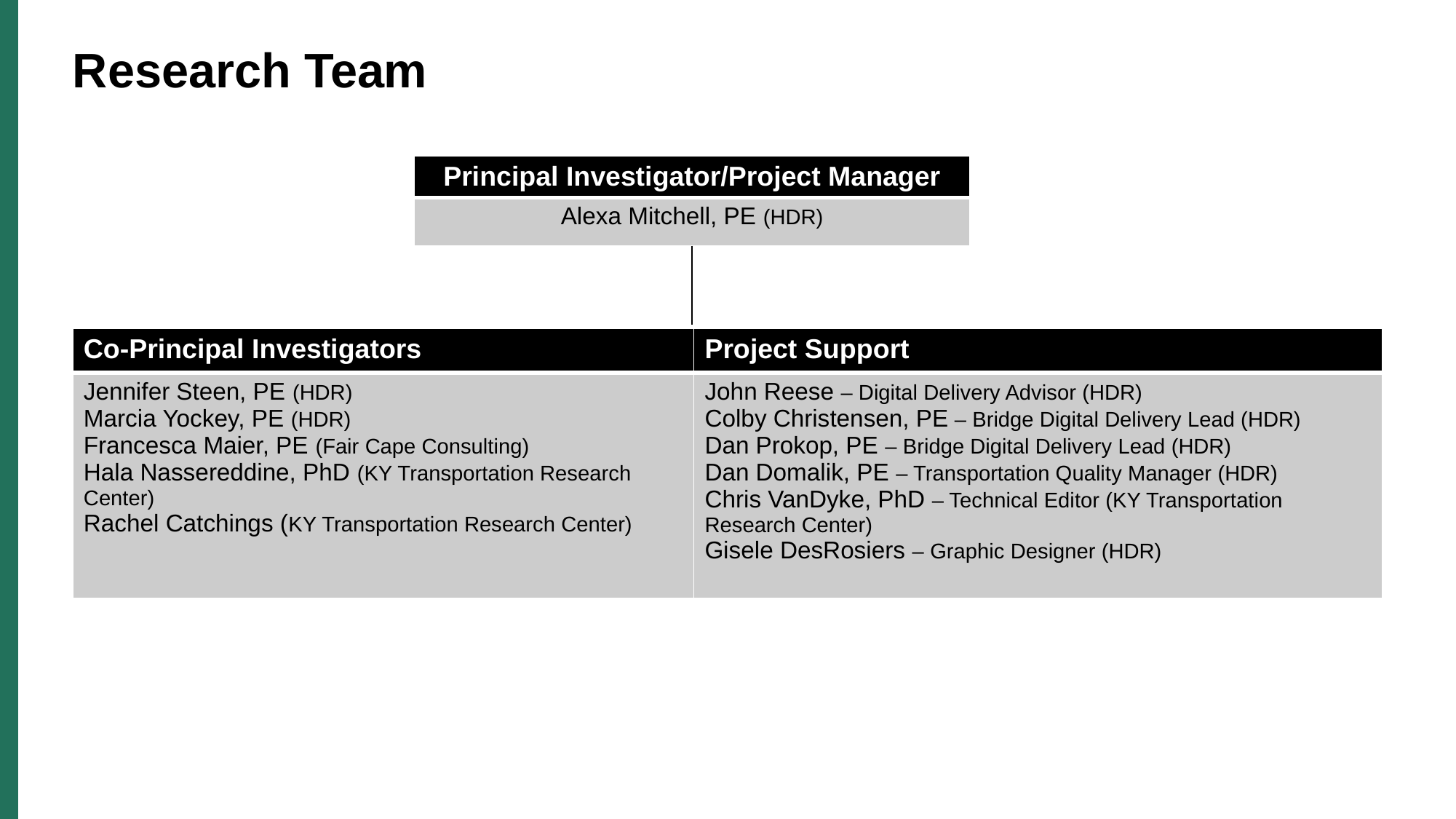

# Research Team
| Principal Investigator/Project Manager |
| --- |
| Alexa Mitchell, PE (HDR) |
| Co-Principal Investigators | Project Support |
| --- | --- |
| Jennifer Steen, PE (HDR) Marcia Yockey, PE (HDR) Francesca Maier, PE (Fair Cape Consulting) Hala Nassereddine, PhD (KY Transportation Research Center) Rachel Catchings (KY Transportation Research Center) | John Reese – Digital Delivery Advisor (HDR) Colby Christensen, PE – Bridge Digital Delivery Lead (HDR) Dan Prokop, PE – Bridge Digital Delivery Lead (HDR) Dan Domalik, PE – Transportation Quality Manager (HDR) Chris VanDyke, PhD – Technical Editor (KY Transportation Research Center) Gisele DesRosiers – Graphic Designer (HDR) |